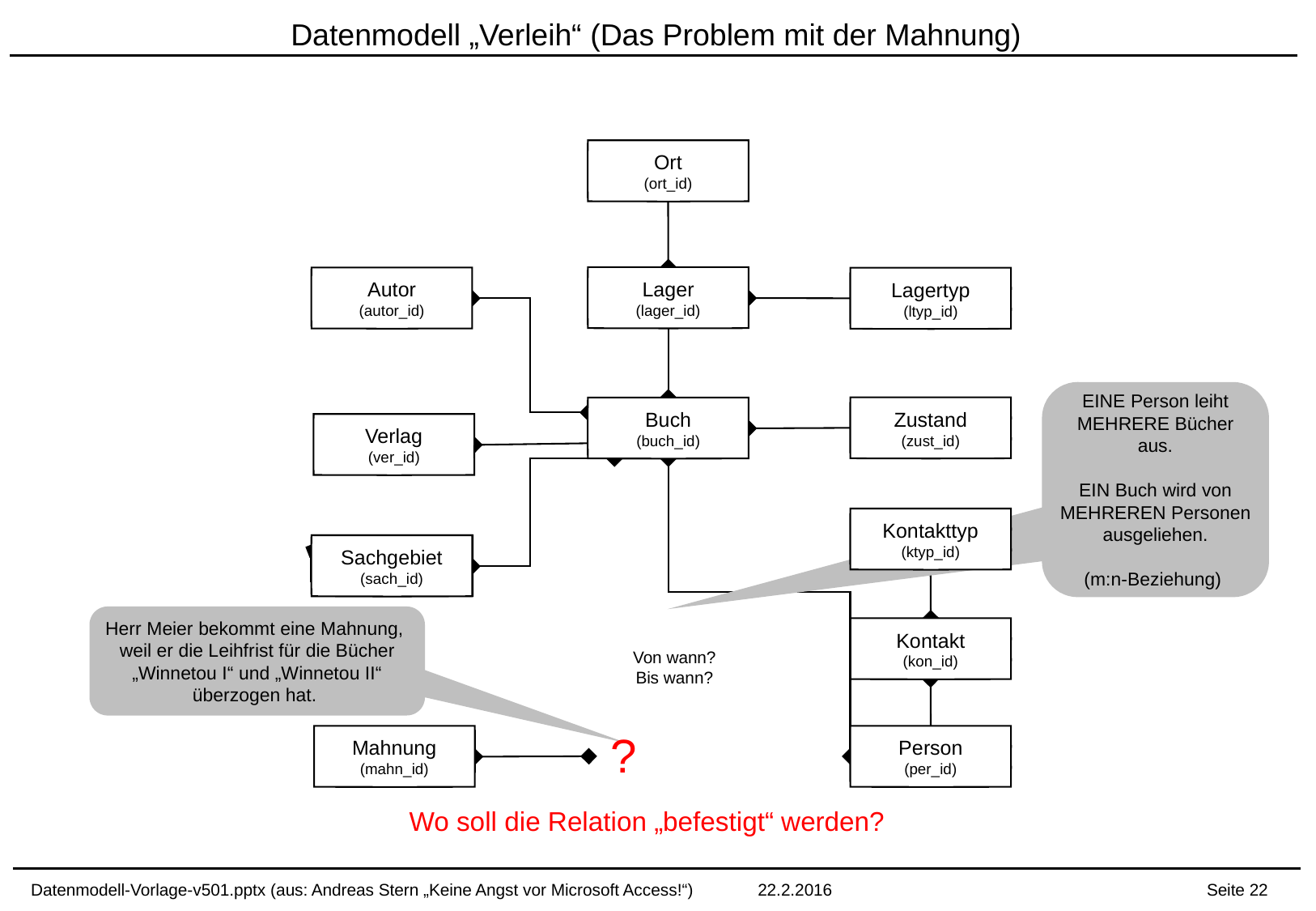

# Datenmodell „Verleih“ (Das Problem mit der Mahnung)
Ort
(ort_id)
Lager
(lager_id)
Autor
(autor_id)
Lagertyp
(ltyp_id)
EINE Person leiht MEHRERE Bücher aus.

EIN Buch wird von MEHREREN Personen ausgeliehen.

(m:n-Beziehung)
Zustand
(zust_id)
Buch
(buch_id)
Verlag
(ver_id)
Kontakttyp
(ktyp_id)
Sachgebiet
(sach_id)
Sachgebiet
(sach_id)
Herr Meier bekommt eine Mahnung,  weil er die Leihfrist für die Bücher „Winnetou I“ und „Winnetou II“ überzogen hat.
Kontakt
(kon_id)
Von wann?
Bis wann?
?
Mahnung
(mahn_id)
Person
(per_id)
Wo soll die Relation „befestigt“ werden?